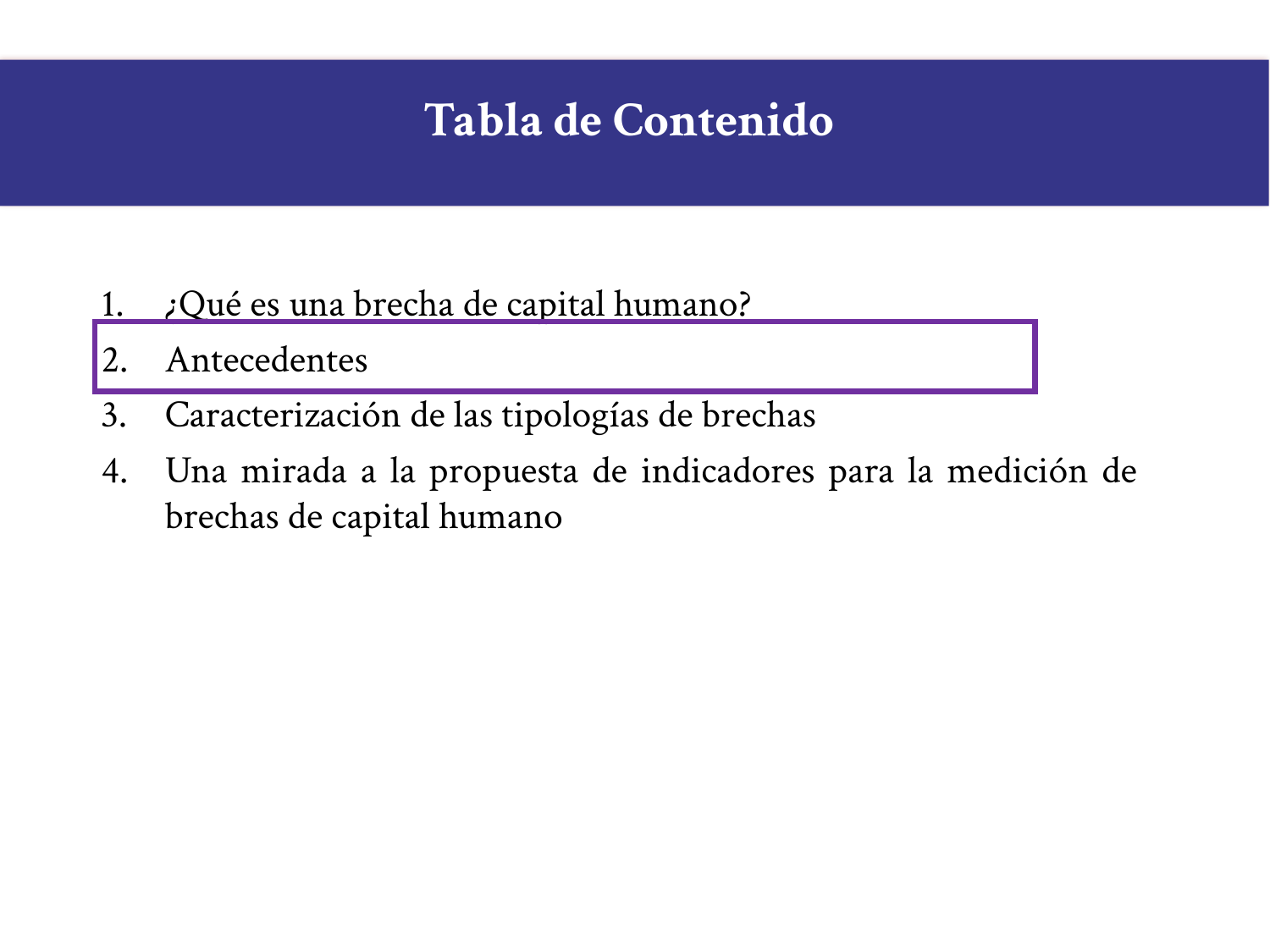

Tabla de Contenido

¿Qué es una brecha de capital humano?
Antecedentes
Caracterización de las tipologías de brechas
Una mirada a la propuesta de indicadores para la medición de brechas de capital humano